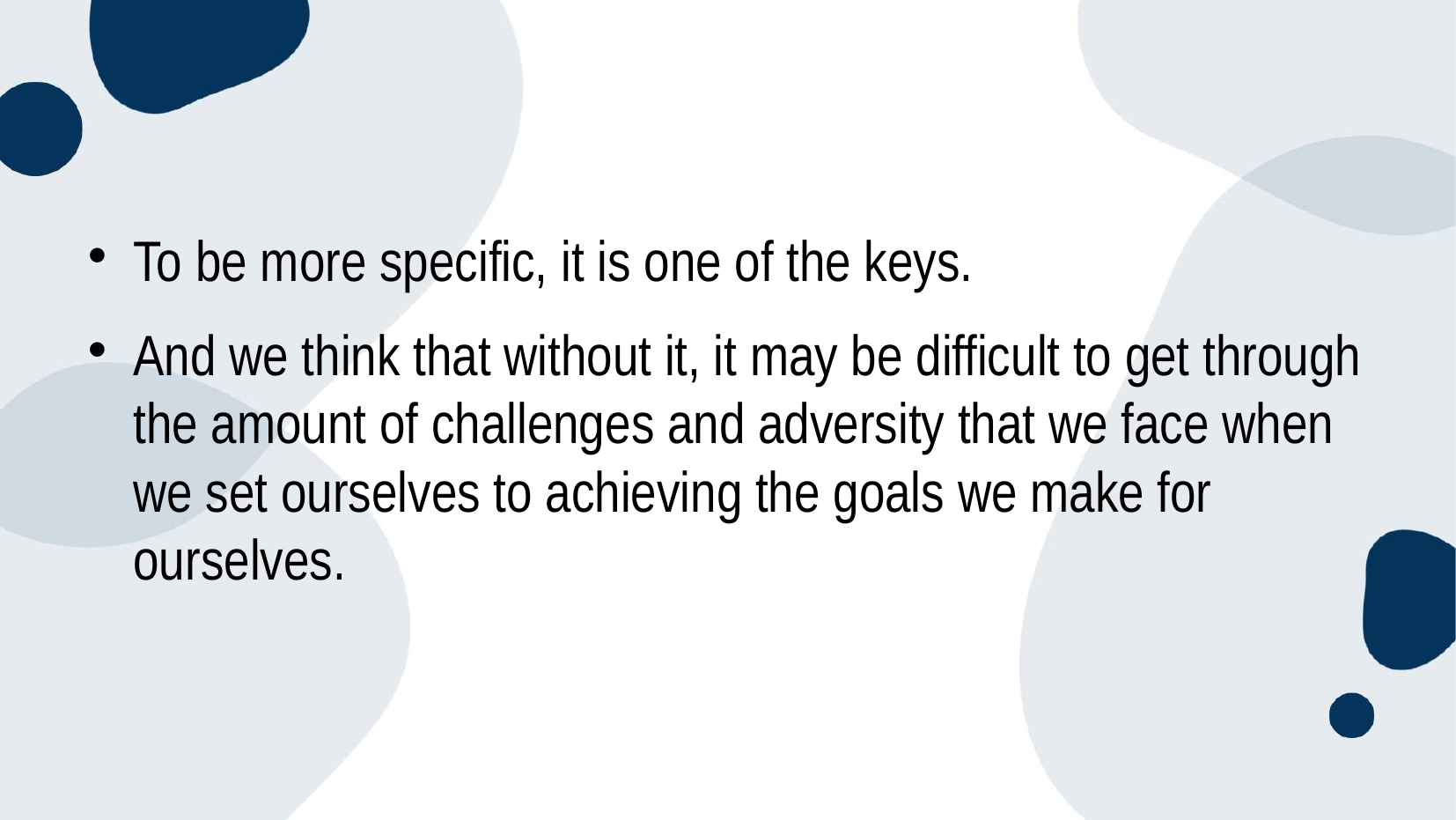

#
To be more specific, it is one of the keys.
And we think that without it, it may be difficult to get through the amount of challenges and adversity that we face when we set ourselves to achieving the goals we make for ourselves.